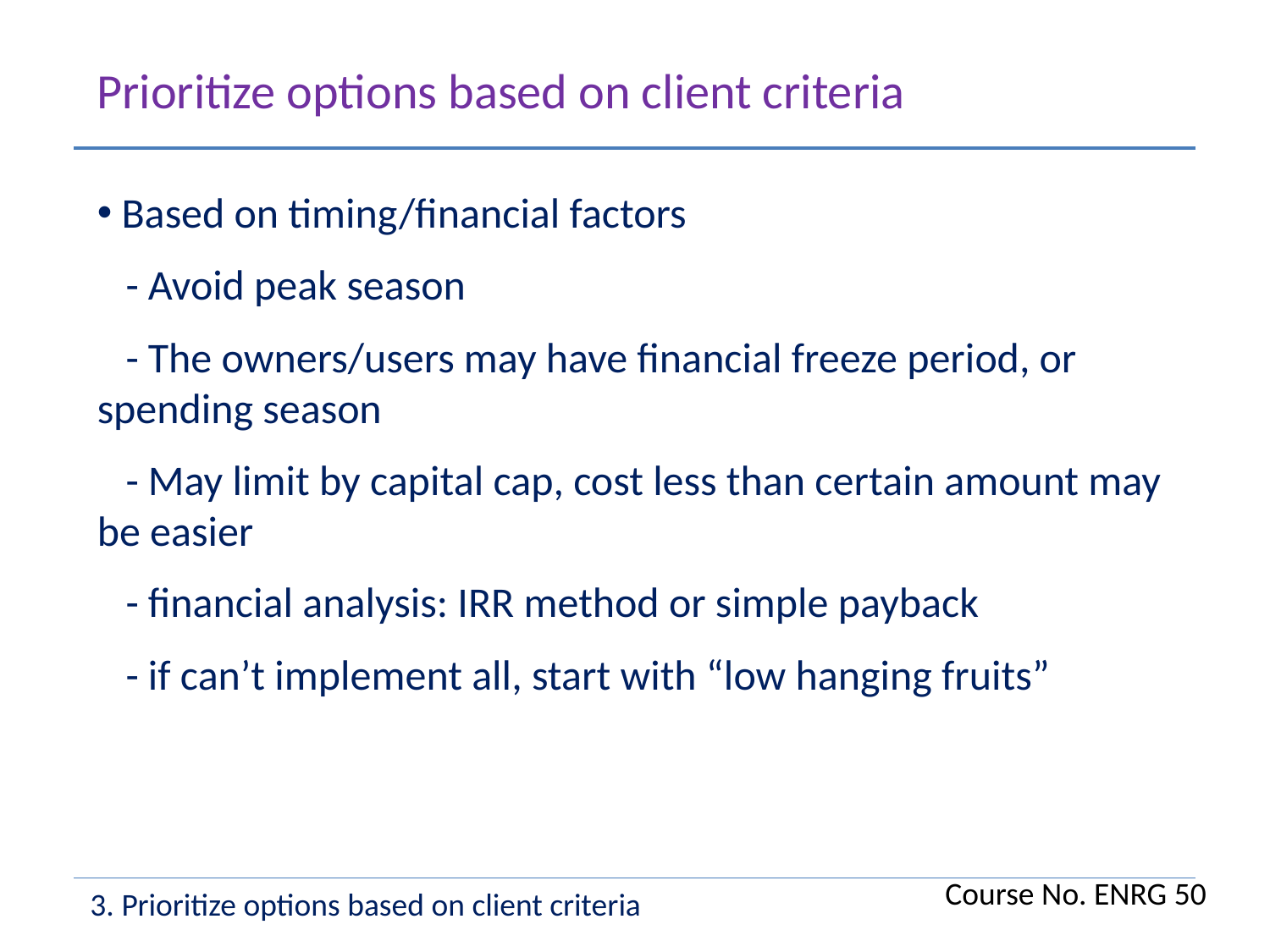

Prioritize options based on client criteria
 Based on timing/financial factors
   - Avoid peak season
   - The owners/users may have financial freeze period, or spending season
   - May limit by capital cap, cost less than certain amount may be easier
   - financial analysis: IRR method or simple payback
   - if can’t implement all, start with “low hanging fruits”
Course No. ENRG 50
3. Prioritize options based on client criteria